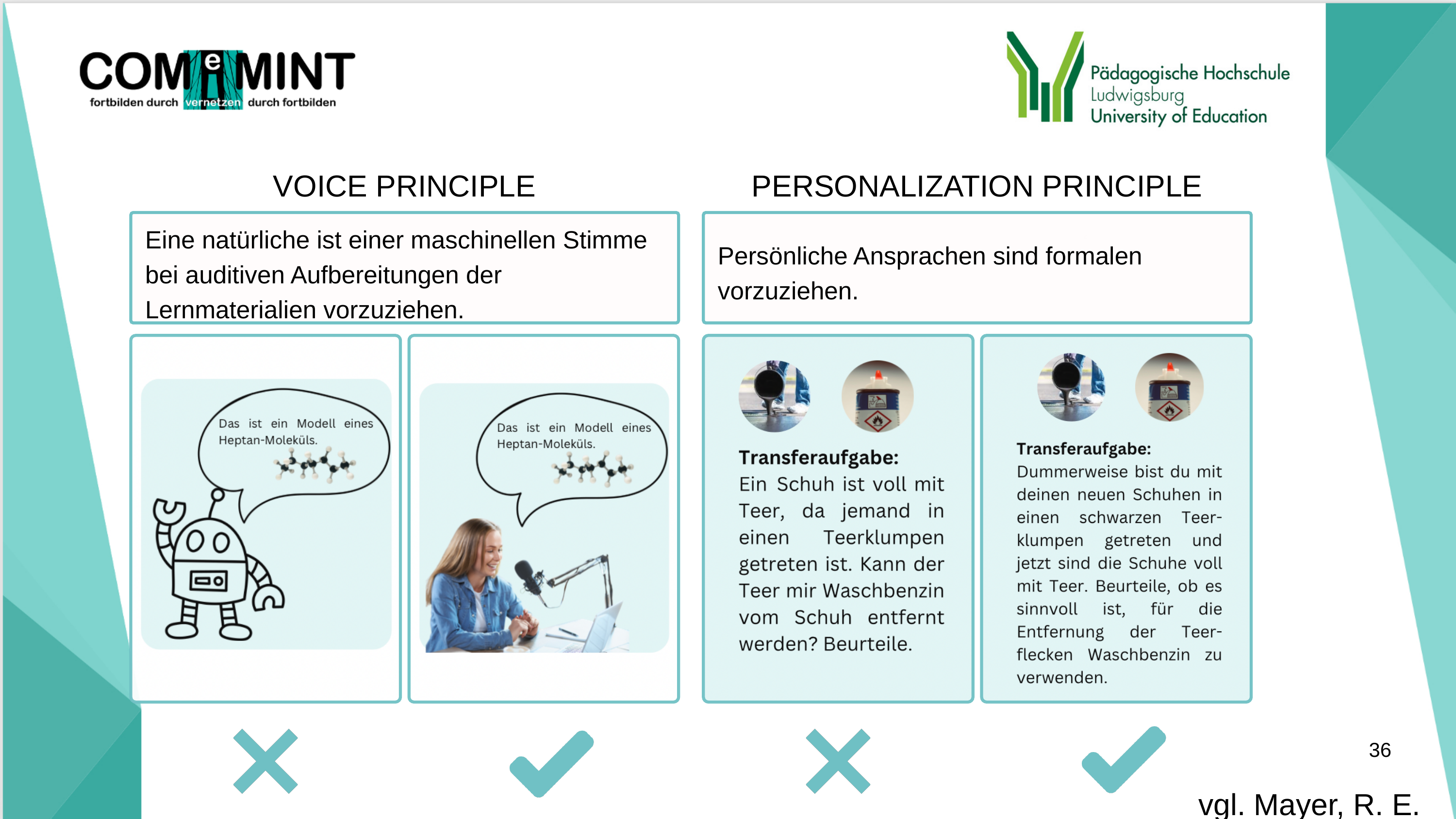

VOICE PRINCIPLE

PERSONALIZATION PRINCIPLE

Eine natürliche ist einer maschinellen Stimme bei auditiven Aufbereitungen der Lernmaterialien vorzuziehen.
Persönliche Ansprachen sind formalen vorzuziehen.

36
vgl. Mayer, R. E. (2001)